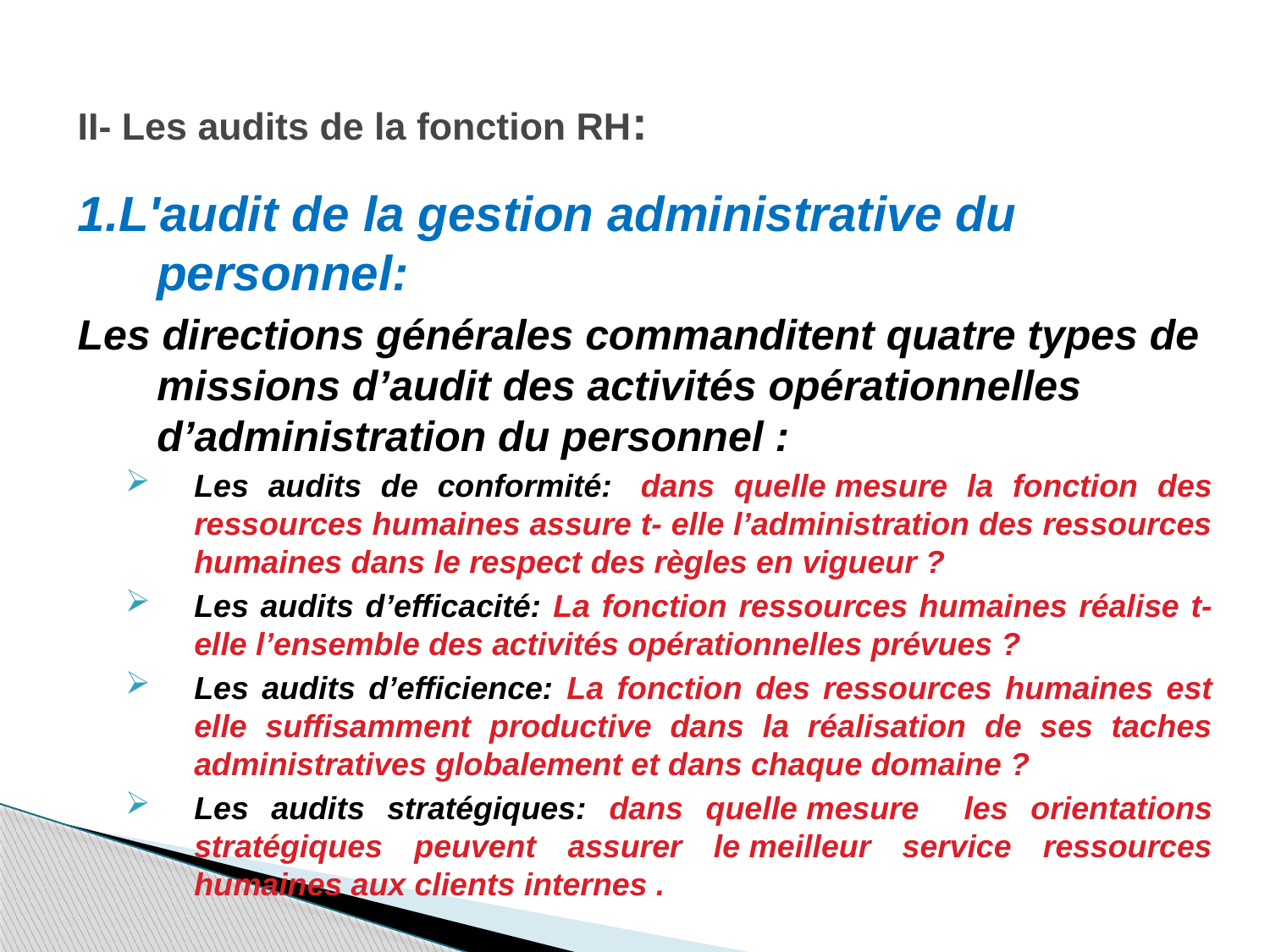

# II- Les audits de la fonction RH:
1.L'audit de la gestion administrative du personnel:
Les directions générales commanditent quatre types de missions d’audit des activités opérationnelles d’administration du personnel :
Les audits de conformité:  dans quelle mesure la fonction des ressources humaines assure t- elle l’administration des ressources humaines dans le respect des règles en vigueur ?
Les audits d’efficacité: La fonction ressources humaines réalise t-elle l’ensemble des activités opérationnelles prévues ?
Les audits d’efficience: La fonction des ressources humaines est elle suffisamment productive dans la réalisation de ses taches administratives globalement et dans chaque domaine ?
Les audits stratégiques: dans quelle mesure  les orientations stratégiques peuvent assurer le meilleur service ressources humaines aux clients internes .